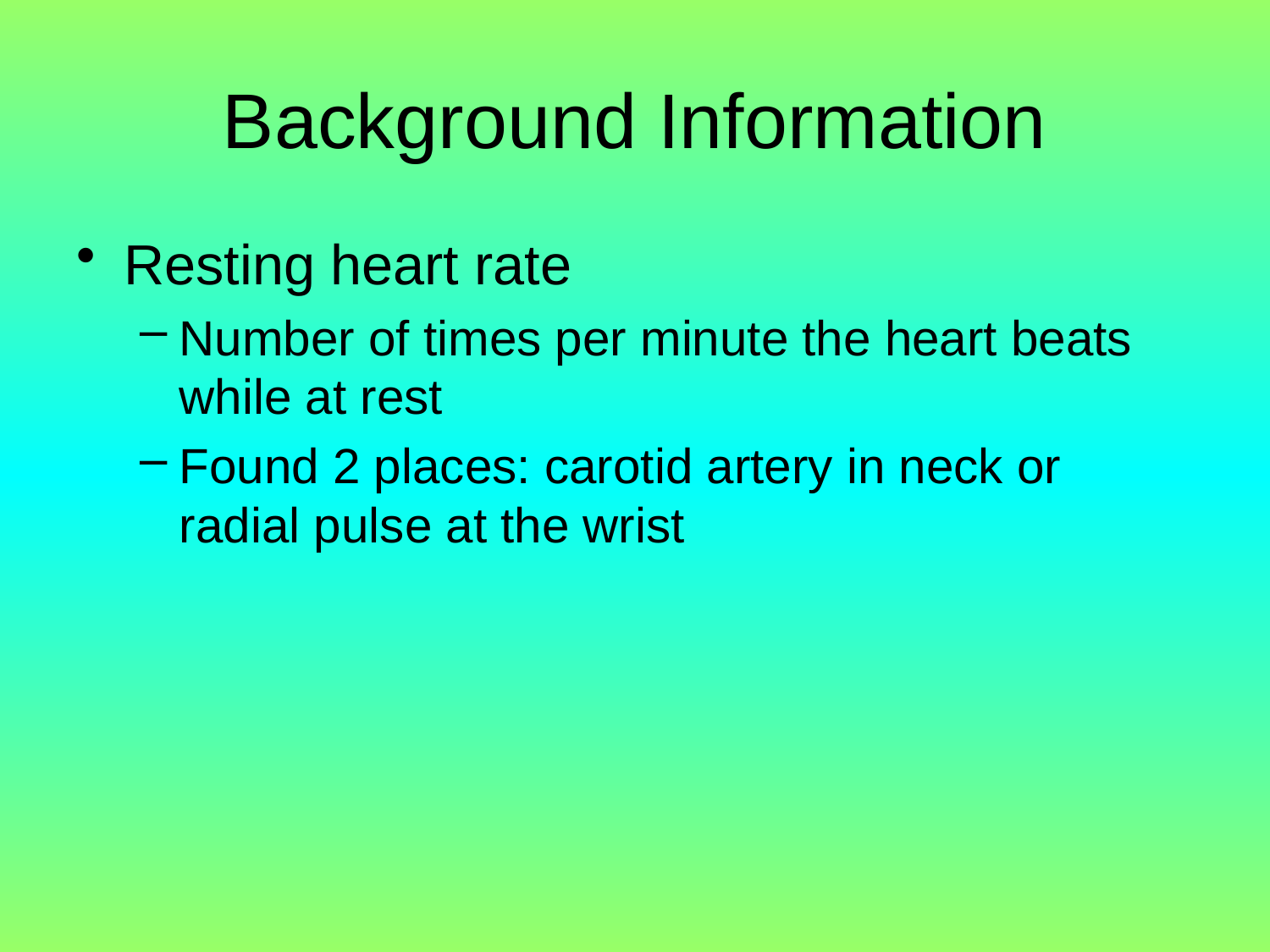

# Background Information
Resting heart rate
Number of times per minute the heart beats while at rest
Found 2 places: carotid artery in neck or radial pulse at the wrist